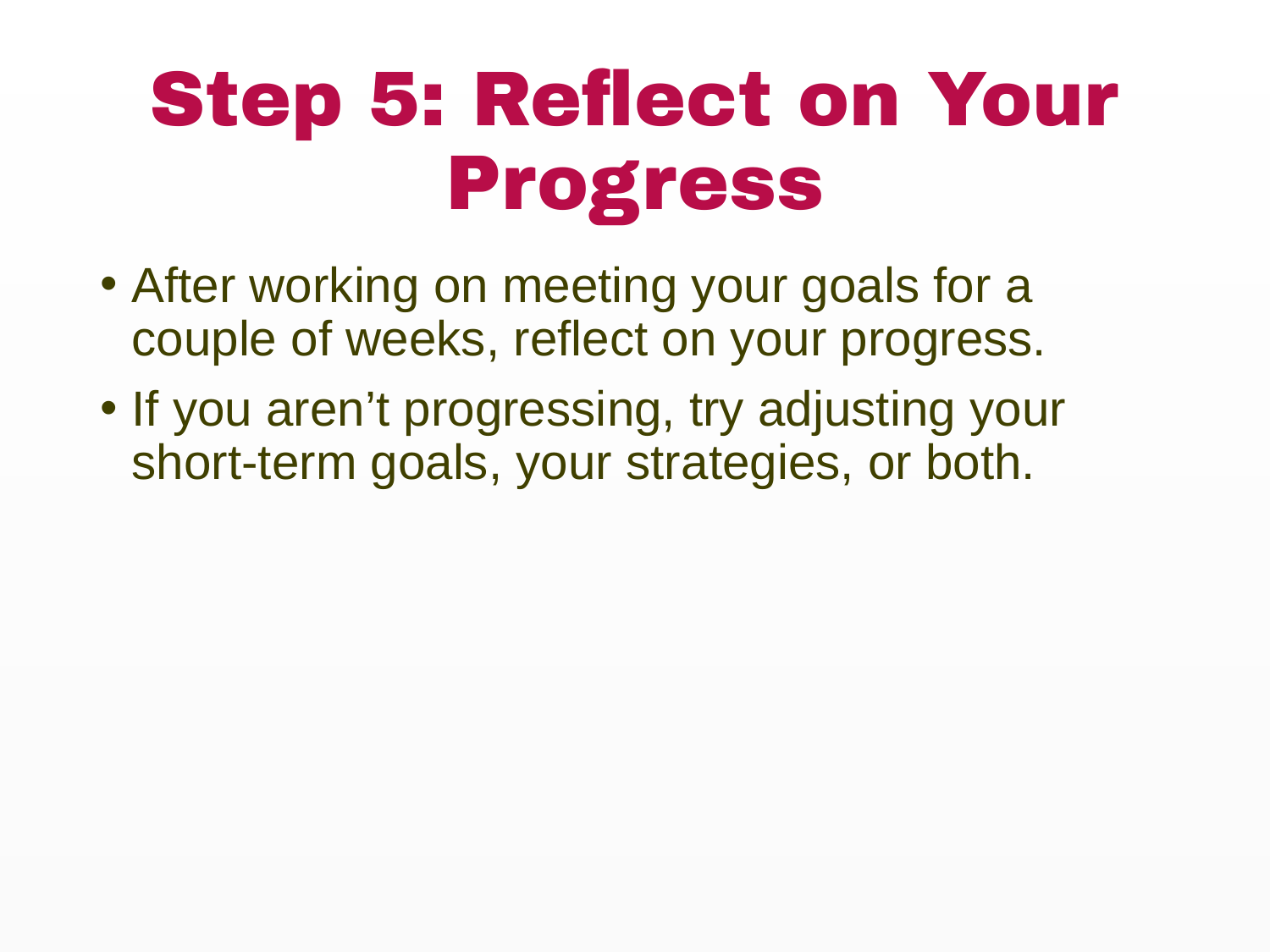

# Step 5: Reflect on Your Progress
After working on meeting your goals for a couple of weeks, reflect on your progress.
If you aren’t progressing, try adjusting your short-term goals, your strategies, or both.